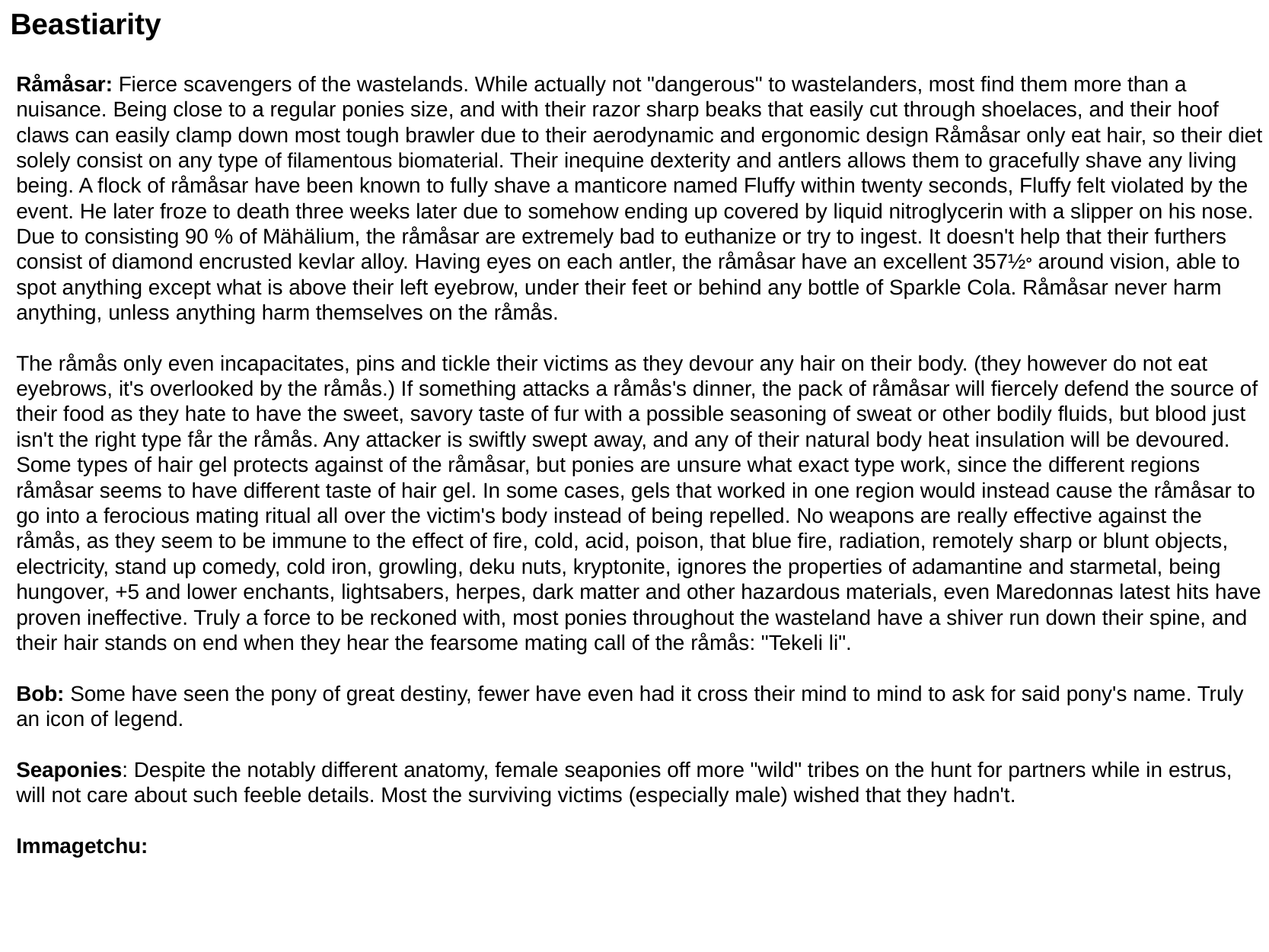

Beastiarity
Råmåsar: Fierce scavengers of the wastelands. While actually not "dangerous" to wastelanders, most find them more than a nuisance. Being close to a regular ponies size, and with their razor sharp beaks that easily cut through shoelaces, and their hoof claws can easily clamp down most tough brawler due to their aerodynamic and ergonomic design Råmåsar only eat hair, so their diet solely consist on any type of filamentous biomaterial. Their inequine dexterity and antlers allows them to gracefully shave any living being. A flock of råmåsar have been known to fully shave a manticore named Fluffy within twenty seconds, Fluffy felt violated by the event. He later froze to death three weeks later due to somehow ending up covered by liquid nitroglycerin with a slipper on his nose. Due to consisting 90 % of Mähälium, the råmåsar are extremely bad to euthanize or try to ingest. It doesn't help that their furthers consist of diamond encrusted kevlar alloy. Having eyes on each antler, the råmåsar have an excellent 357½° around vision, able to spot anything except what is above their left eyebrow, under their feet or behind any bottle of Sparkle Cola. Råmåsar never harm anything, unless anything harm themselves on the råmås.

The råmås only even incapacitates, pins and tickle their victims as they devour any hair on their body. (they however do not eat eyebrows, it's overlooked by the råmås.) If something attacks a råmås's dinner, the pack of råmåsar will fiercely defend the source of their food as they hate to have the sweet, savory taste of fur with a possible seasoning of sweat or other bodily fluids, but blood just isn't the right type får the råmås. Any attacker is swiftly swept away, and any of their natural body heat insulation will be devoured. Some types of hair gel protects against of the råmåsar, but ponies are unsure what exact type work, since the different regions råmåsar seems to have different taste of hair gel. In some cases, gels that worked in one region would instead cause the råmåsar to go into a ferocious mating ritual all over the victim's body instead of being repelled. No weapons are really effective against the råmås, as they seem to be immune to the effect of fire, cold, acid, poison, that blue fire, radiation, remotely sharp or blunt objects, electricity, stand up comedy, cold iron, growling, deku nuts, kryptonite, ignores the properties of adamantine and starmetal, being hungover, +5 and lower enchants, lightsabers, herpes, dark matter and other hazardous materials, even Maredonnas latest hits have proven ineffective. Truly a force to be reckoned with, most ponies throughout the wasteland have a shiver run down their spine, and their hair stands on end when they hear the fearsome mating call of the råmås: "Tekeli li".

Bob: Some have seen the pony of great destiny, fewer have even had it cross their mind to mind to ask for said pony's name. Truly an icon of legend.

Seaponies: Despite the notably different anatomy, female seaponies off more "wild" tribes on the hunt for partners while in estrus, will not care about such feeble details. Most the surviving victims (especially male) wished that they hadn't.

Immagetchu: